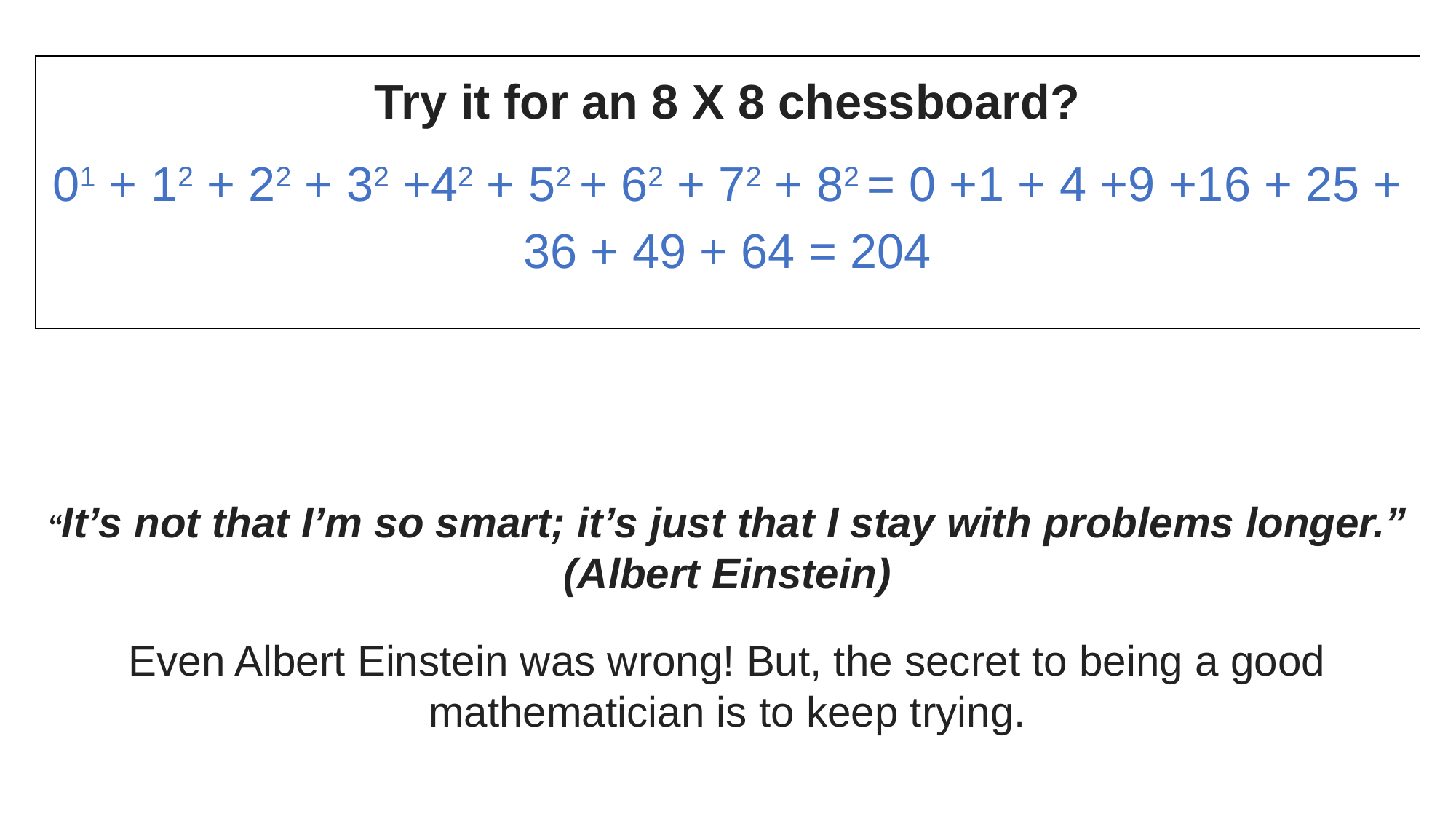

Try it for an 8 X 8 chessboard?
01 + 12 + 22 + 32 +42 + 52 + 62 + 72 + 82 = 0 +1 + 4 +9 +16 + 25 + 36 + 49 + 64 = 204

“It’s not that I’m so smart; it’s just that I stay with problems longer.” (Albert Einstein)
Even Albert Einstein was wrong! But, the secret to being a good mathematician is to keep trying.